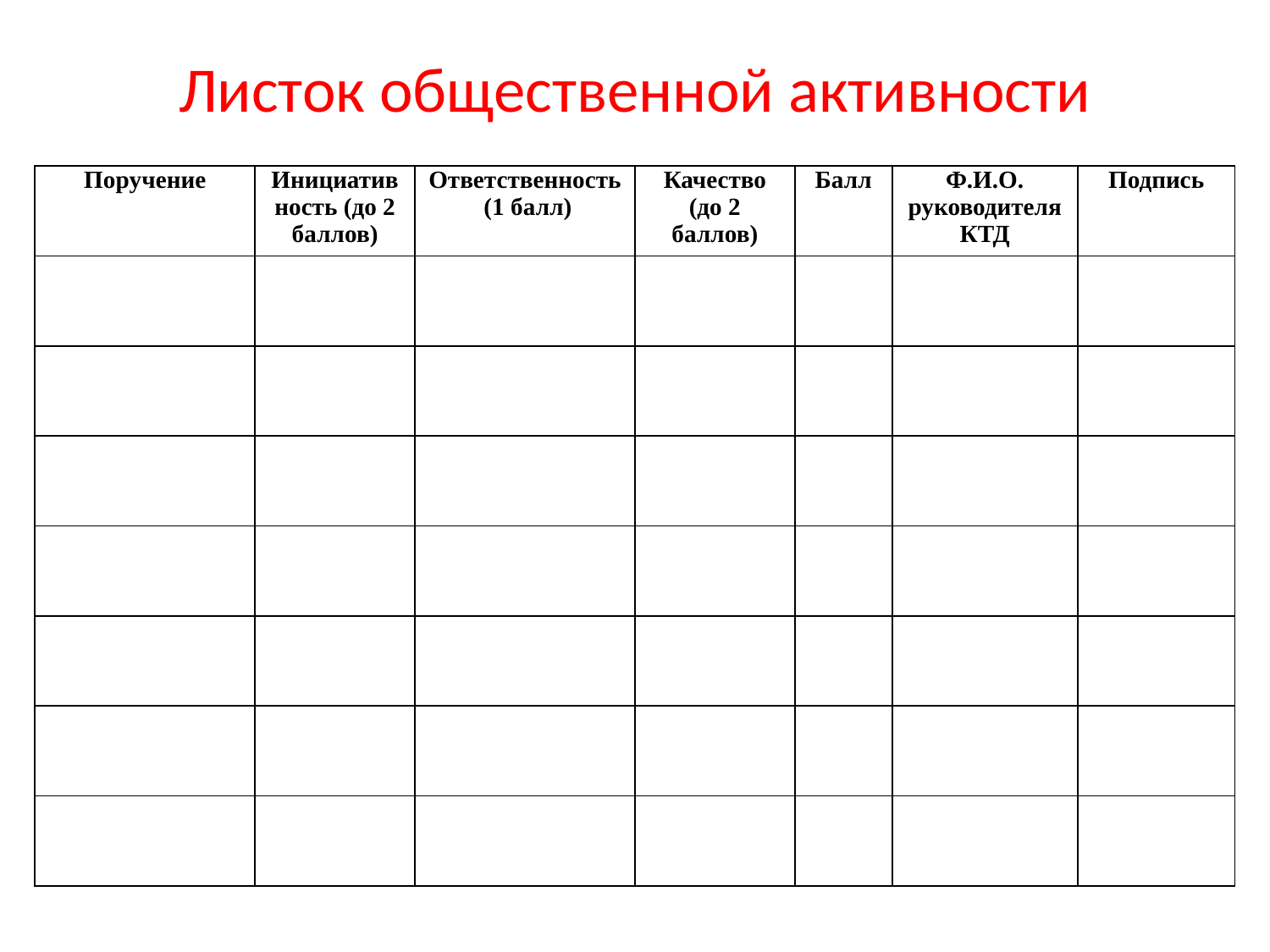

# Листок общественной активности
| Поручение | Инициативность (до 2 баллов) | Ответственность (1 балл) | Качество (до 2 баллов) | Балл | Ф.И.О. руководителя КТД | Подпись |
| --- | --- | --- | --- | --- | --- | --- |
|  |  |  |  |  |  |  |
|  |  |  |  |  |  |  |
|  |  |  |  |  |  |  |
|  |  |  |  |  |  |  |
|  |  |  |  |  |  |  |
|  |  |  |  |  |  |  |
|  |  |  |  |  |  |  |